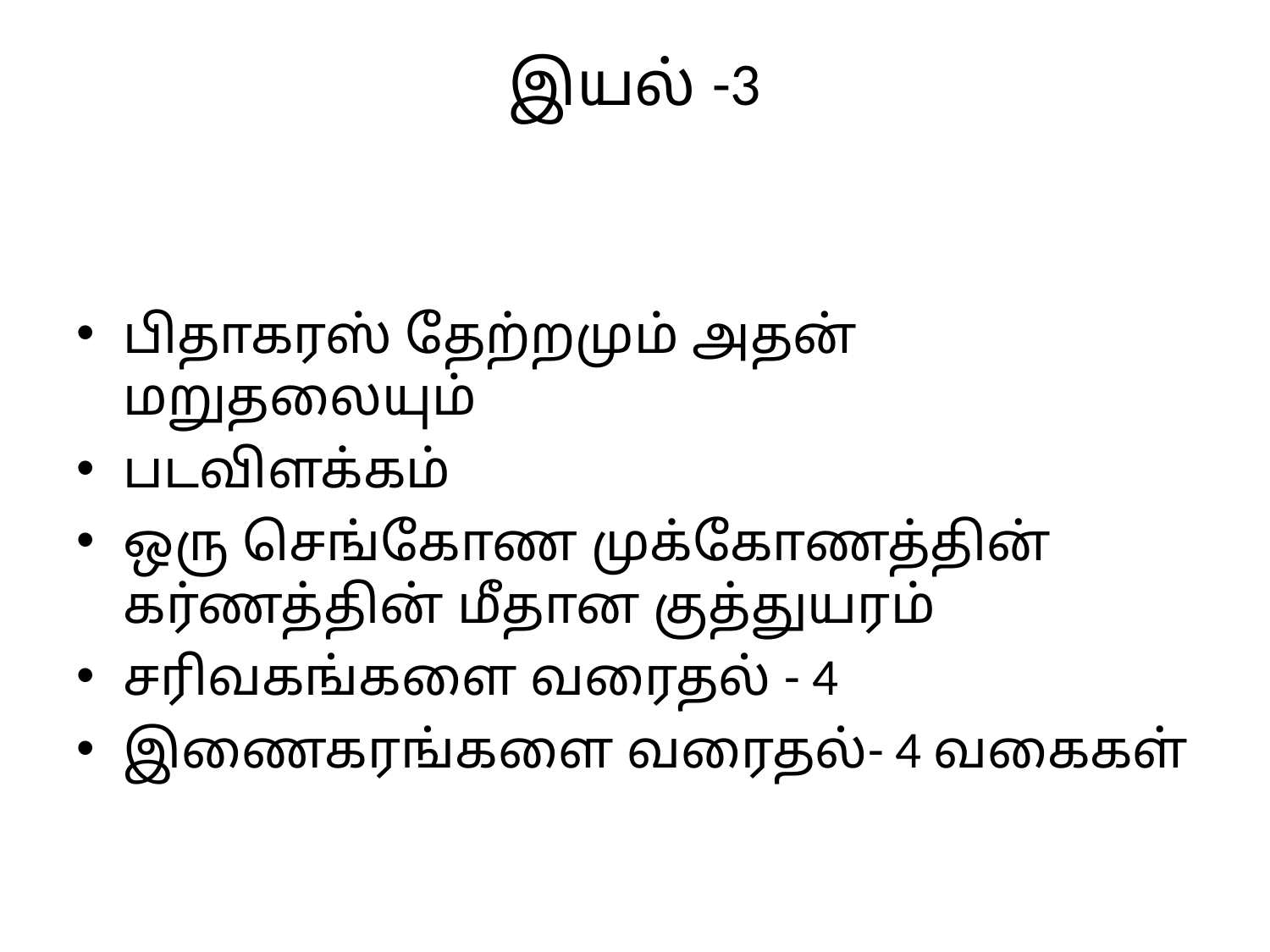

# இயல் -3

பிதாகரஸ் தேற்றமும் அதன் மறுதலையும்
படவிளக்கம்
ஒரு செங்கோண முக்கோணத்தின் கர்ணத்தின் மீதான குத்துயரம்
சரிவகங்களை வரைதல் - 4
இணைகரங்களை வரைதல்- 4 வகைகள்